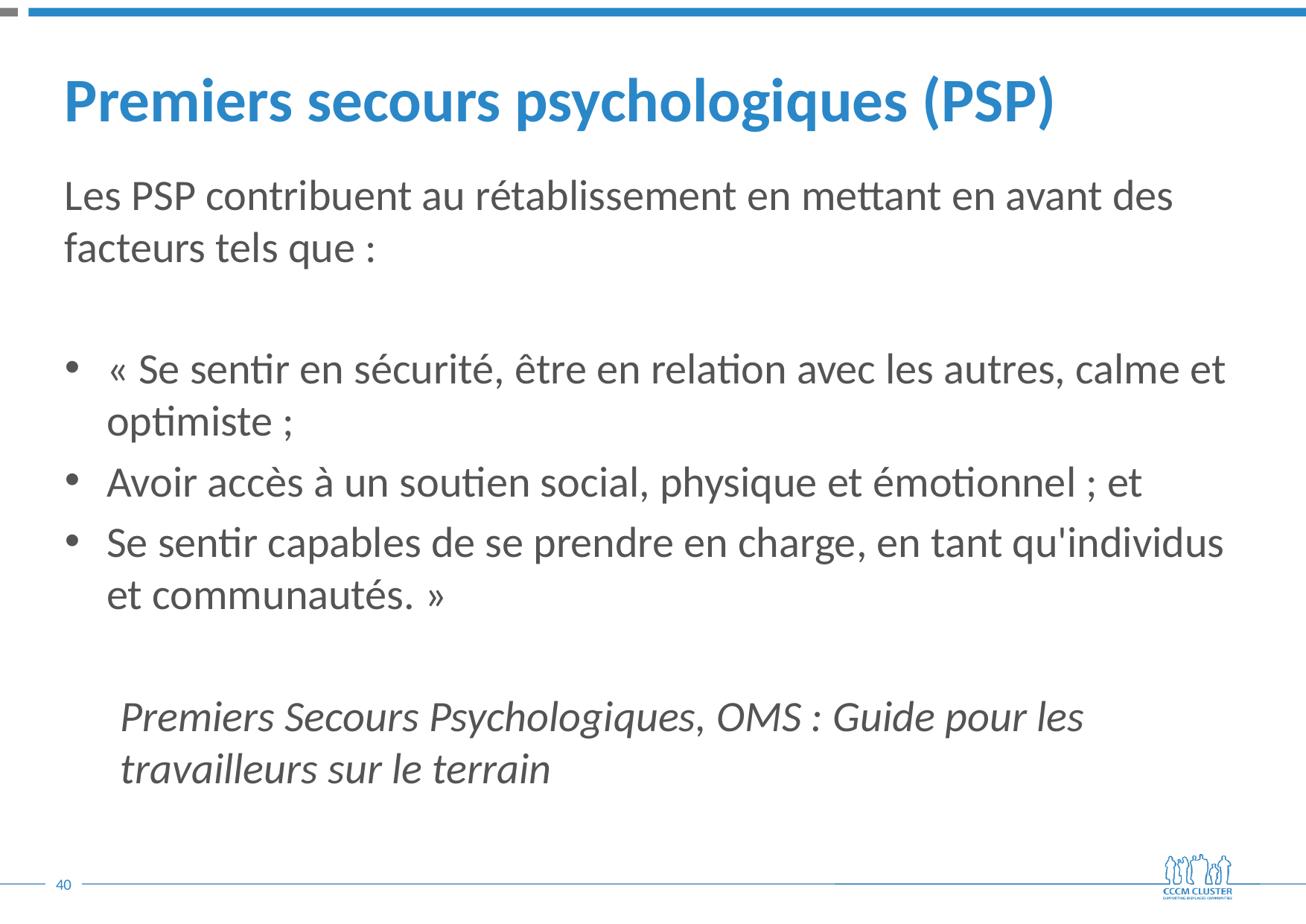

# Premiers secours psychologiques (PSP)
Les PSP contribuent au rétablissement en mettant en avant des facteurs tels que :

« Se sentir en sécurité, être en relation avec les autres, calme et optimiste ;
Avoir accès à un soutien social, physique et émotionnel ; et
Se sentir capables de se prendre en charge, en tant qu'individus et communautés. »

Premiers Secours Psychologiques, OMS : Guide pour les travailleurs sur le terrain